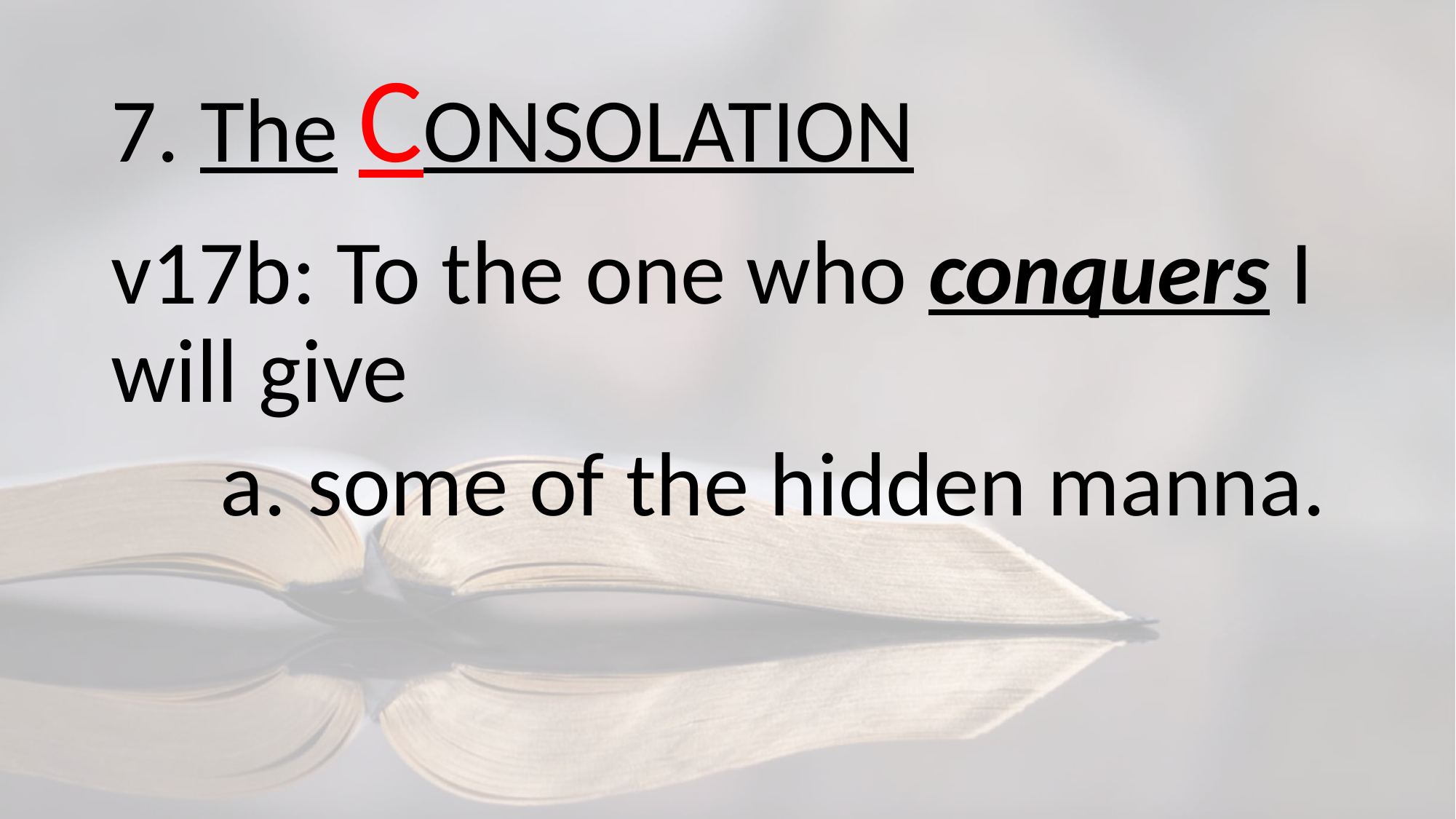

# 7. The CONSOLATION
v17b: To the one who conquers I will give
	a. some of the hidden manna.